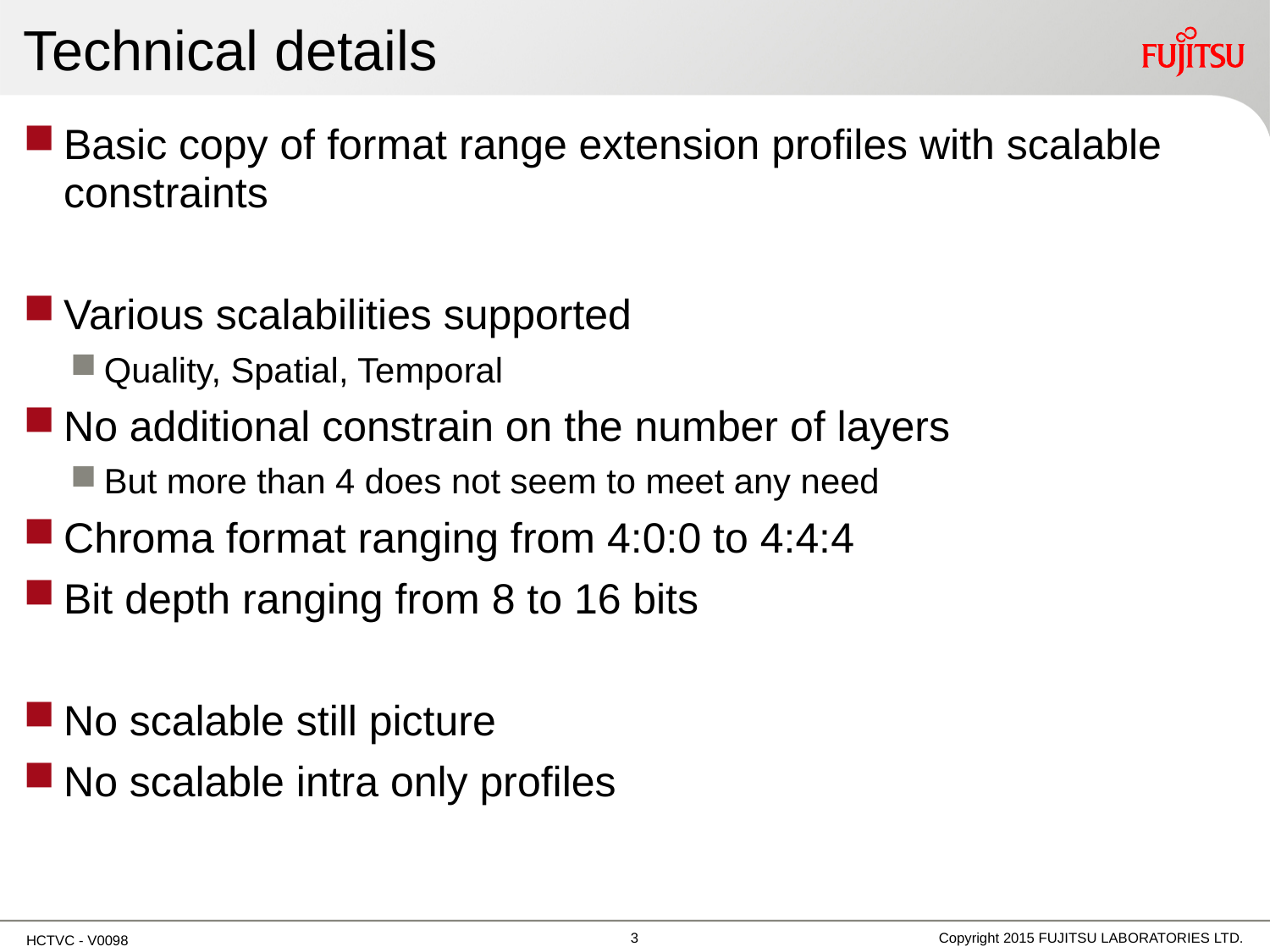

# Technical details
Basic copy of format range extension profiles with scalable constraints

Various scalabilities supported
Quality, Spatial, Temporal
No additional constrain on the number of layers
But more than 4 does not seem to meet any need
Chroma format ranging from 4:0:0 to 4:4:4
Bit depth ranging from 8 to 16 bits

No scalable still picture
No scalable intra only profiles
3
Copyright 2015 FUJITSU LABORATORIES LTD.